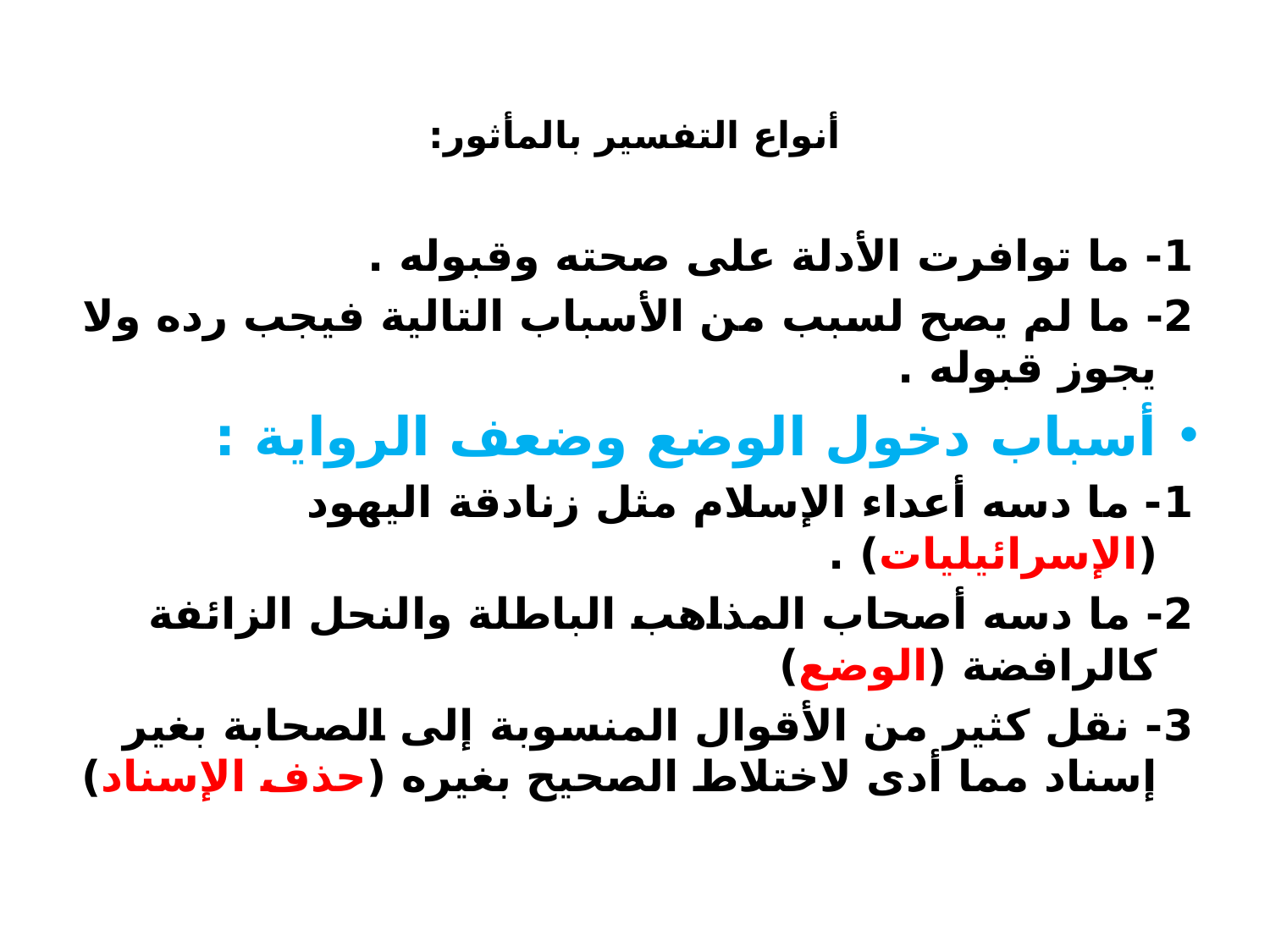

# أنواع التفسير بالمأثور:
1- ما توافرت الأدلة على صحته وقبوله .
2- ما لم يصح لسبب من الأسباب التالية فيجب رده ولا يجوز قبوله .
أسباب دخول الوضع وضعف الرواية :
1- ما دسه أعداء الإسلام مثل زنادقة اليهود (الإسرائيليات) .
2- ما دسه أصحاب المذاهب الباطلة والنحل الزائفة كالرافضة (الوضع)
3- نقل كثير من الأقوال المنسوبة إلى الصحابة بغير إسناد مما أدى لاختلاط الصحيح بغيره (حذف الإسناد)